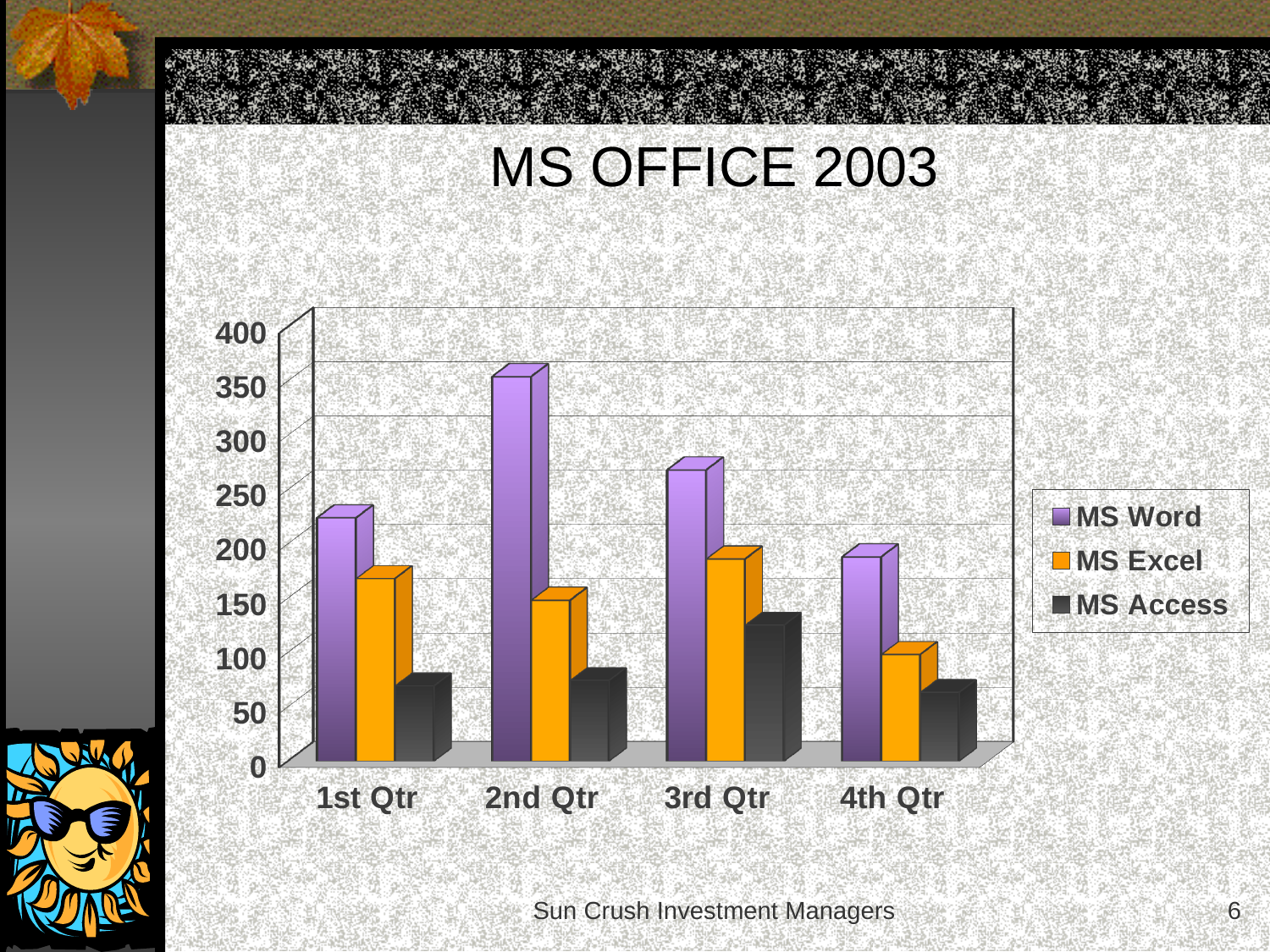

# MS OFFICE 2003

[unsupported chart]

Sun Crush Investment Managers
6